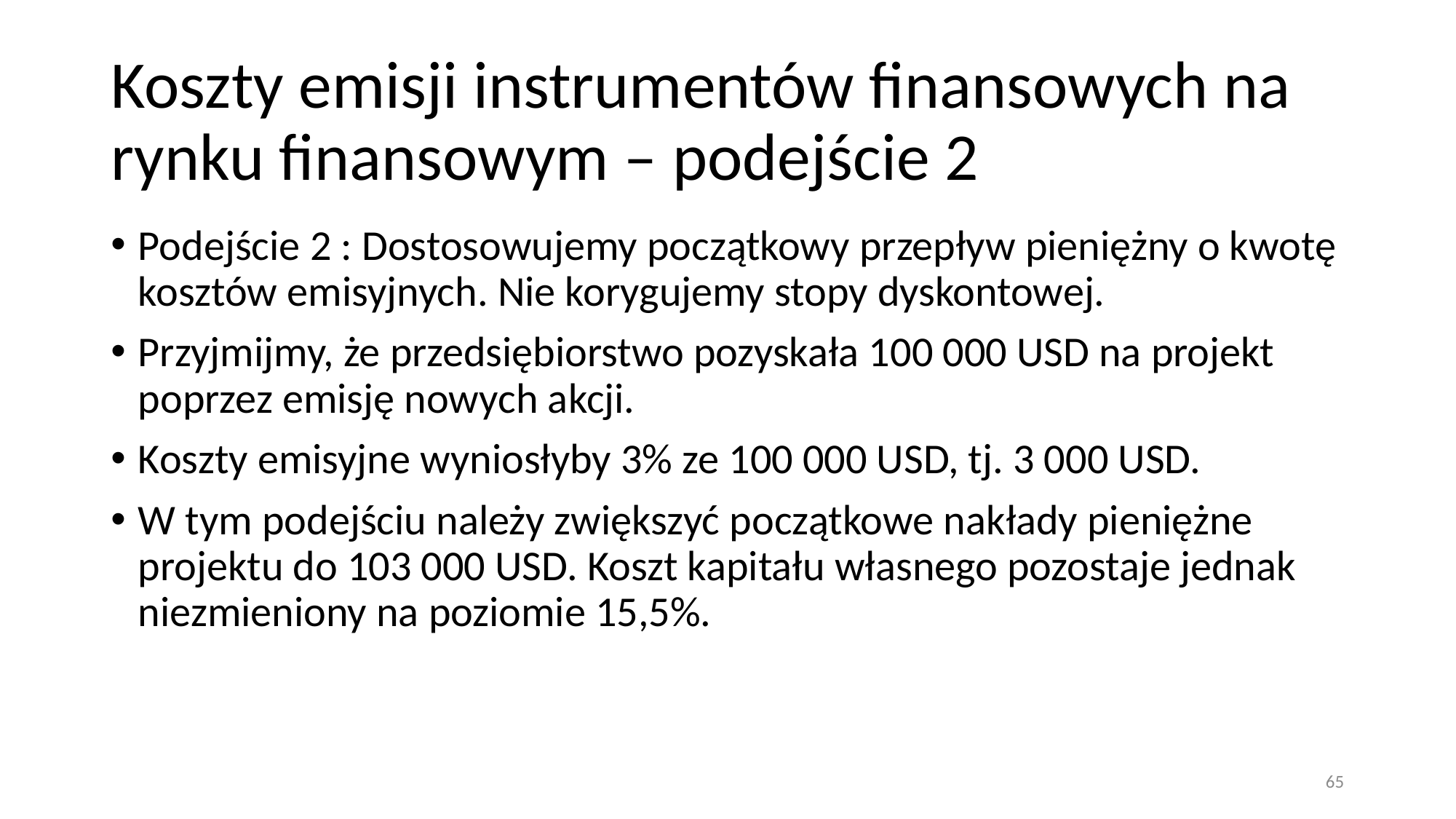

# Koszty emisji instrumentów finansowych na rynku finansowym – podejście 2
Podejście 2 : Dostosowujemy początkowy przepływ pieniężny o kwotę kosztów emisyjnych. Nie korygujemy stopy dyskontowej.
Przyjmijmy, że przedsiębiorstwo pozyskała 100 000 USD na projekt poprzez emisję nowych akcji.
Koszty emisyjne wyniosłyby 3% ze 100 000 USD, tj. 3 000 USD.
W tym podejściu należy zwiększyć początkowe nakłady pieniężne projektu do 103 000 USD. Koszt kapitału własnego pozostaje jednak niezmieniony na poziomie 15,5%.

65